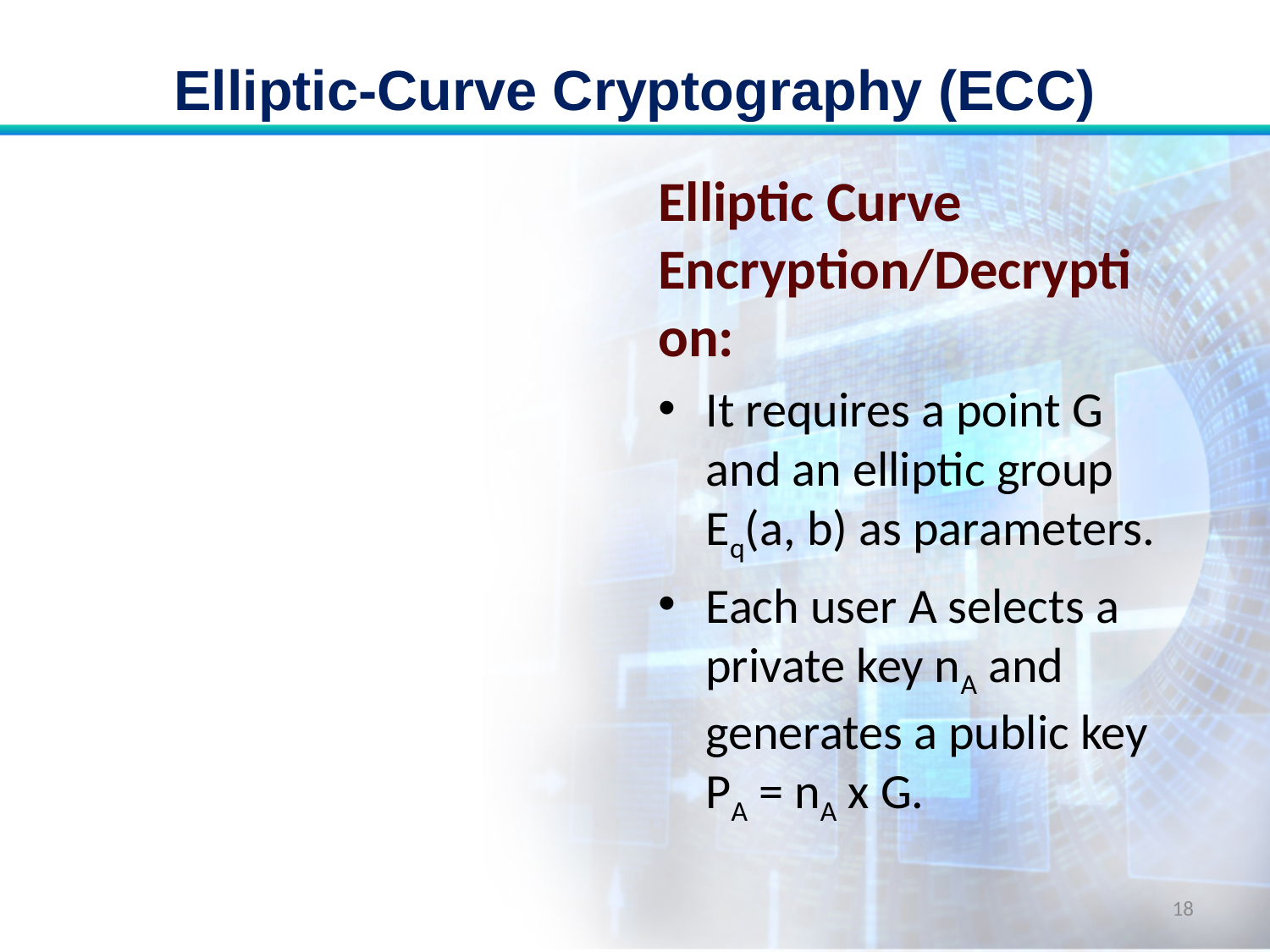

# Elliptic-Curve Cryptography (ECC)
Elliptic Curve Encryption/Decryption:
It requires a point G and an elliptic group Eq(a, b) as parameters.
Each user A selects a private key nA and generates a public key PA = nA x G.
18